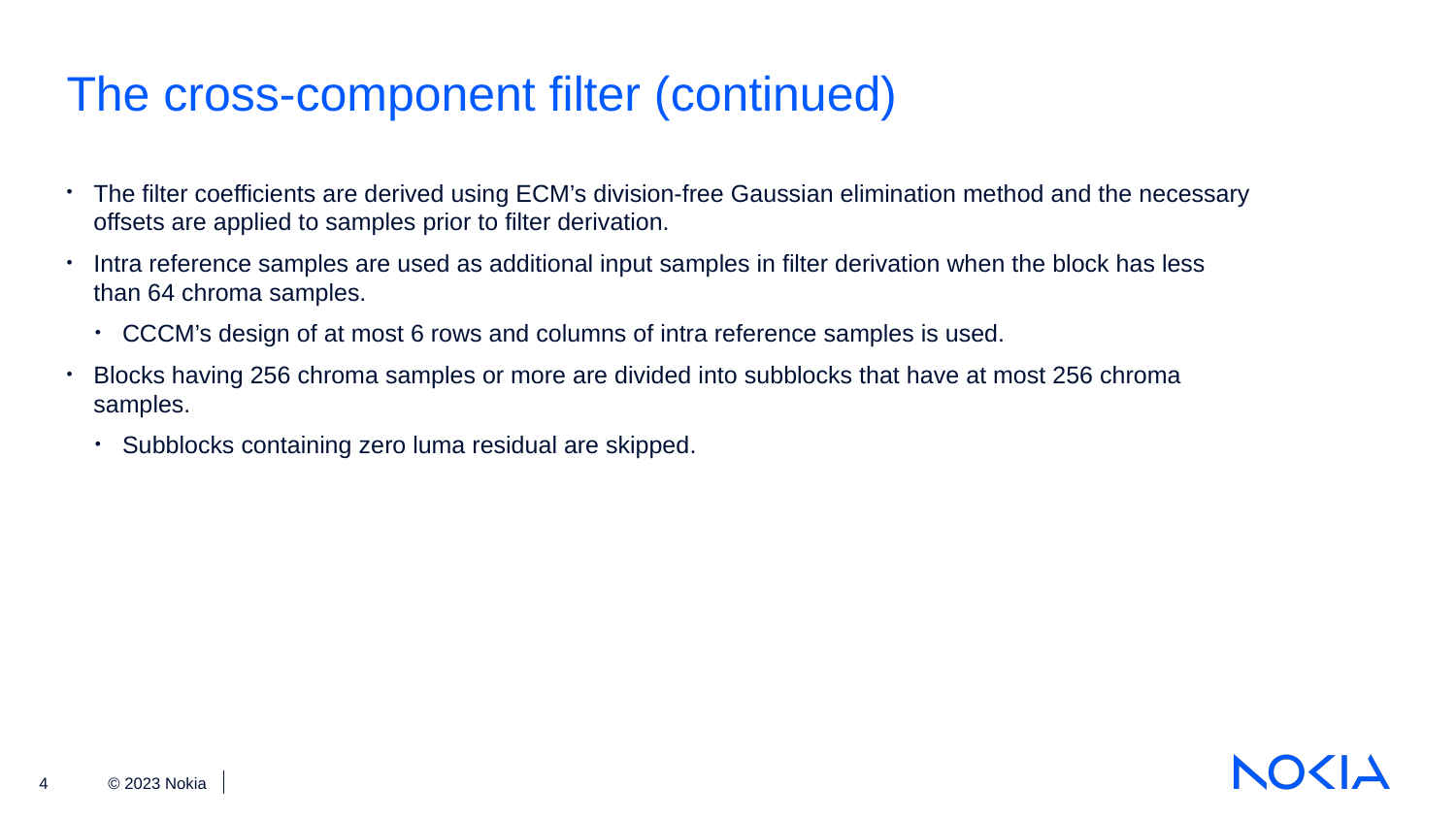

The cross-component filter (continued)

The filter coefficients are derived using ECM’s division-free Gaussian elimination method and the necessary offsets are applied to samples prior to filter derivation.
Intra reference samples are used as additional input samples in filter derivation when the block has less than 64 chroma samples.
CCCM’s design of at most 6 rows and columns of intra reference samples is used.
Blocks having 256 chroma samples or more are divided into subblocks that have at most 256 chroma samples.
Subblocks containing zero luma residual are skipped.